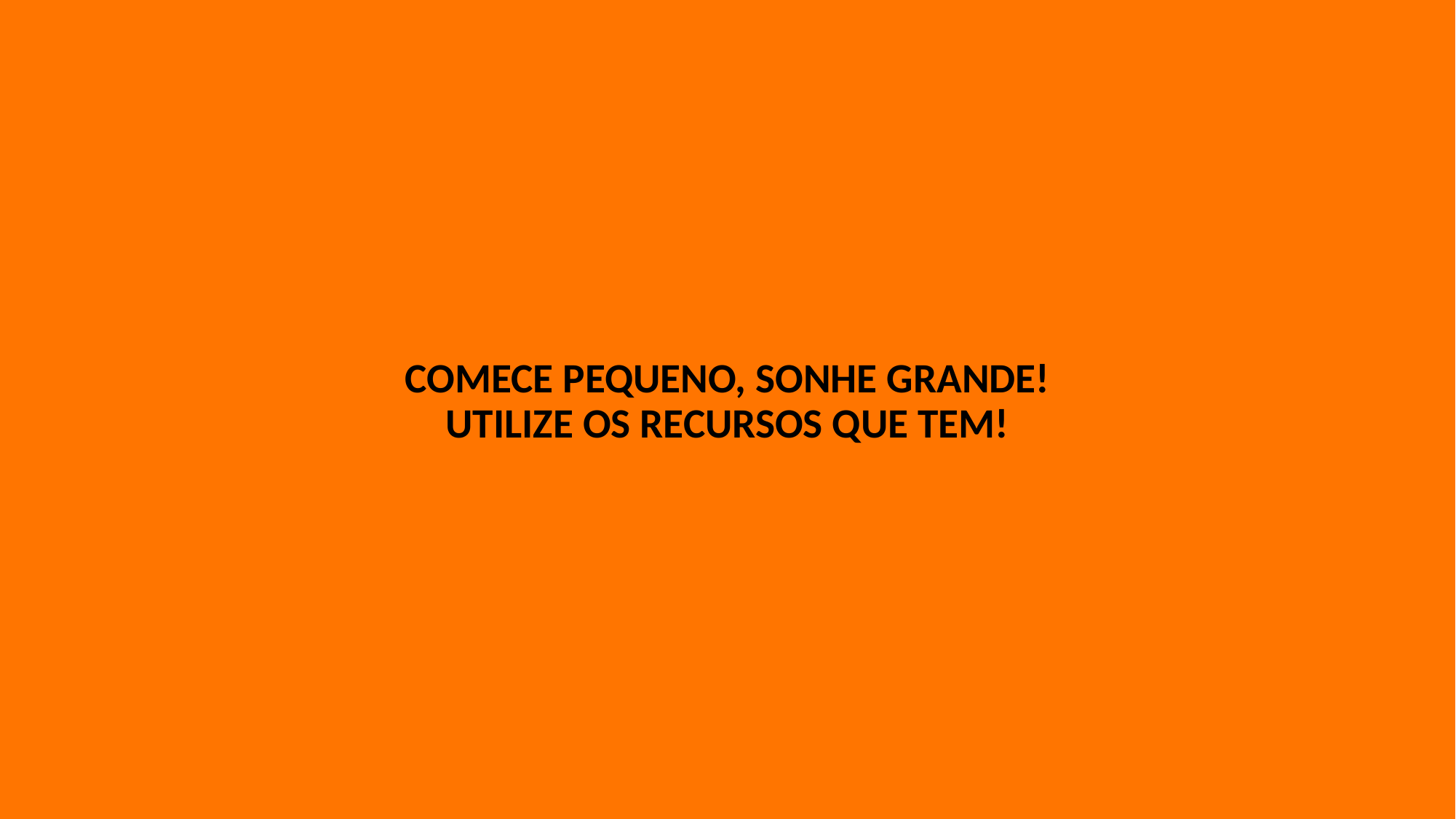

# COMECE PEQUENO, SONHE GRANDE! UTILIZE OS RECURSOS QUE TEM!